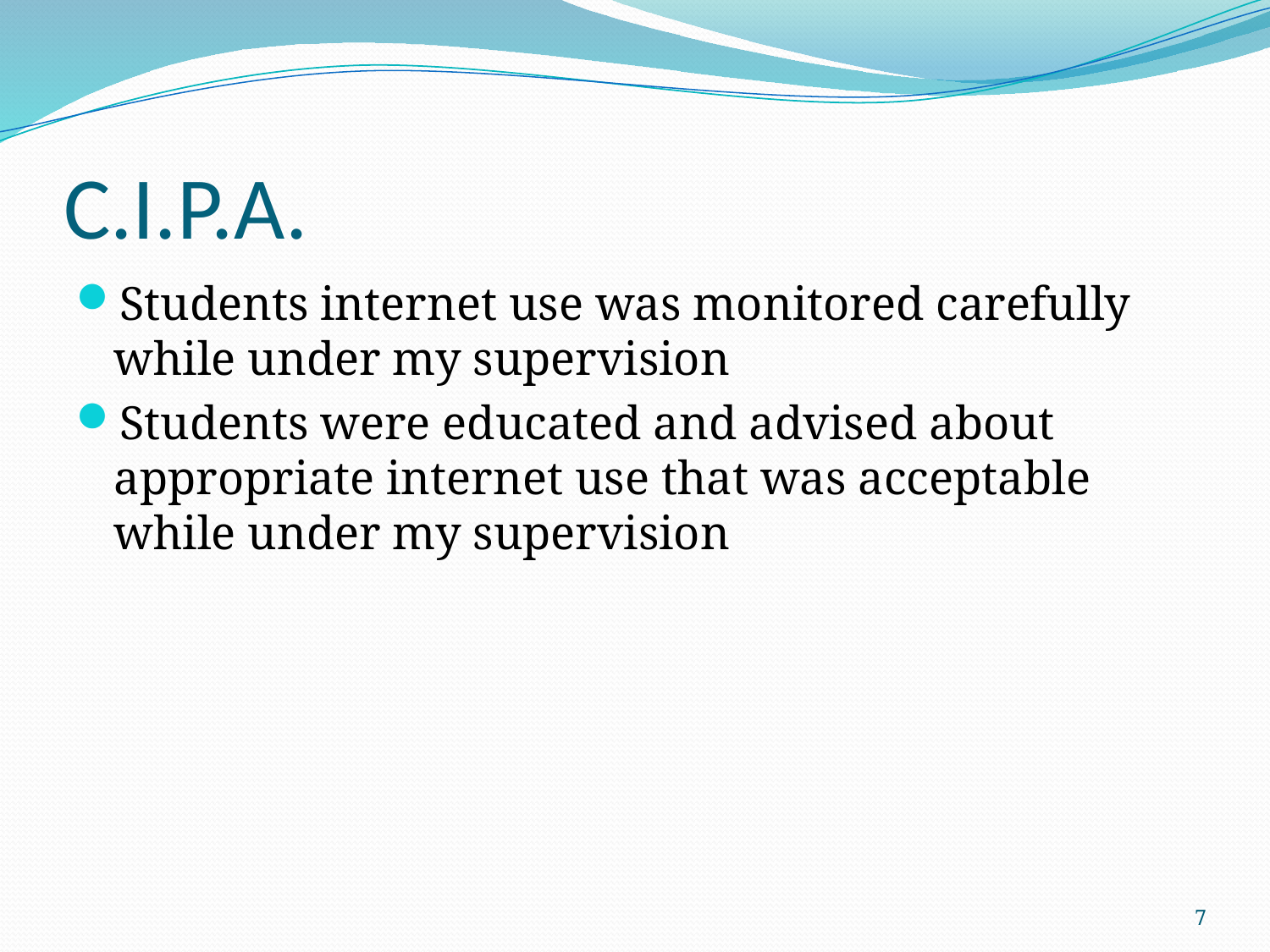

# C.I.P.A.
Students internet use was monitored carefully  while under my supervision
Students were educated and advised about appropriate internet use that was acceptable while under my supervision
7